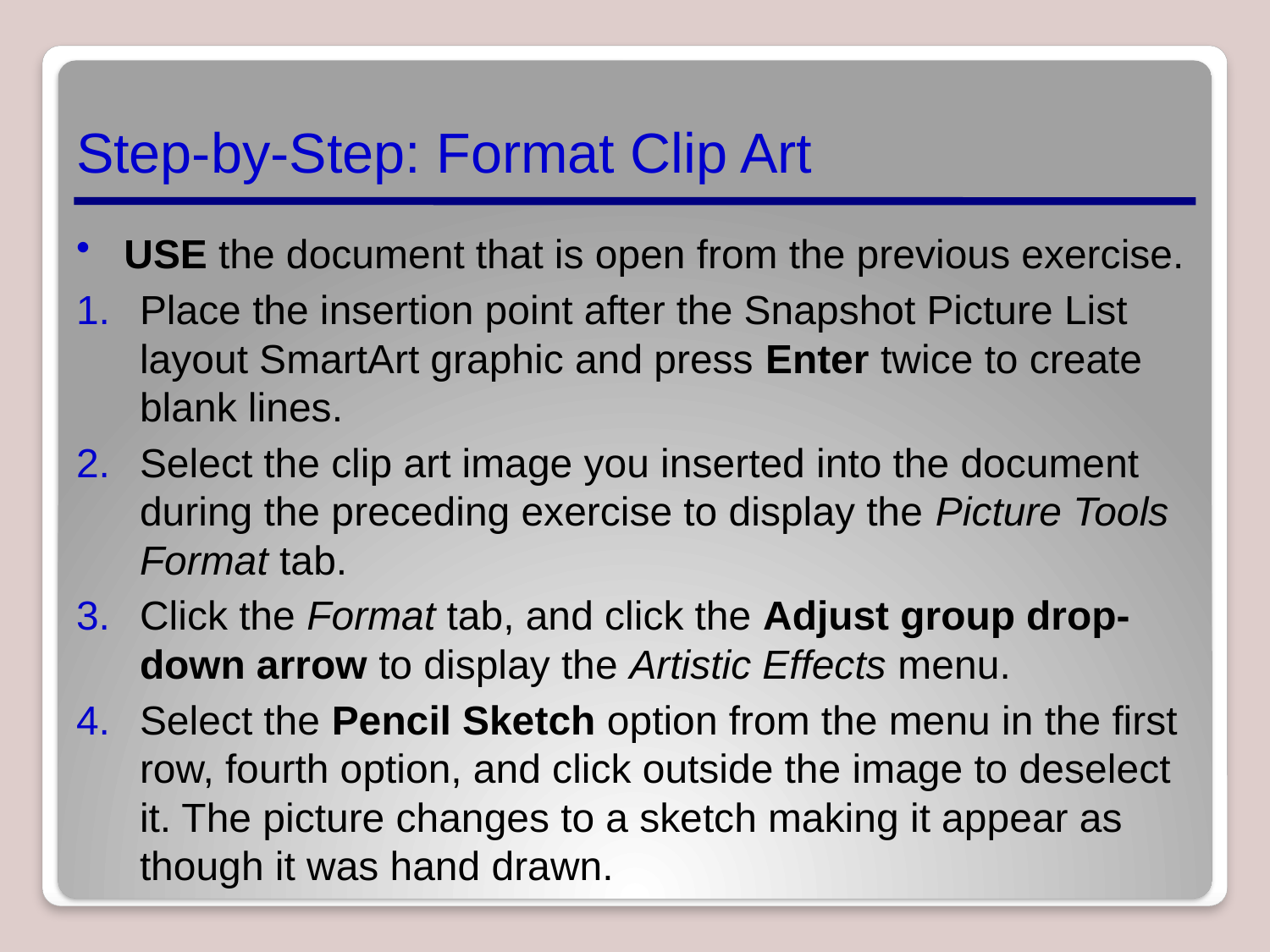

# Step-by-Step: Format Clip Art
USE the document that is open from the previous exercise.
Place the insertion point after the Snapshot Picture List layout SmartArt graphic and press Enter twice to create blank lines.
Select the clip art image you inserted into the document during the preceding exercise to display the Picture Tools Format tab.
Click the Format tab, and click the Adjust group drop-down arrow to display the Artistic Effects menu.
Select the Pencil Sketch option from the menu in the first row, fourth option, and click outside the image to deselect it. The picture changes to a sketch making it appear as though it was hand drawn.